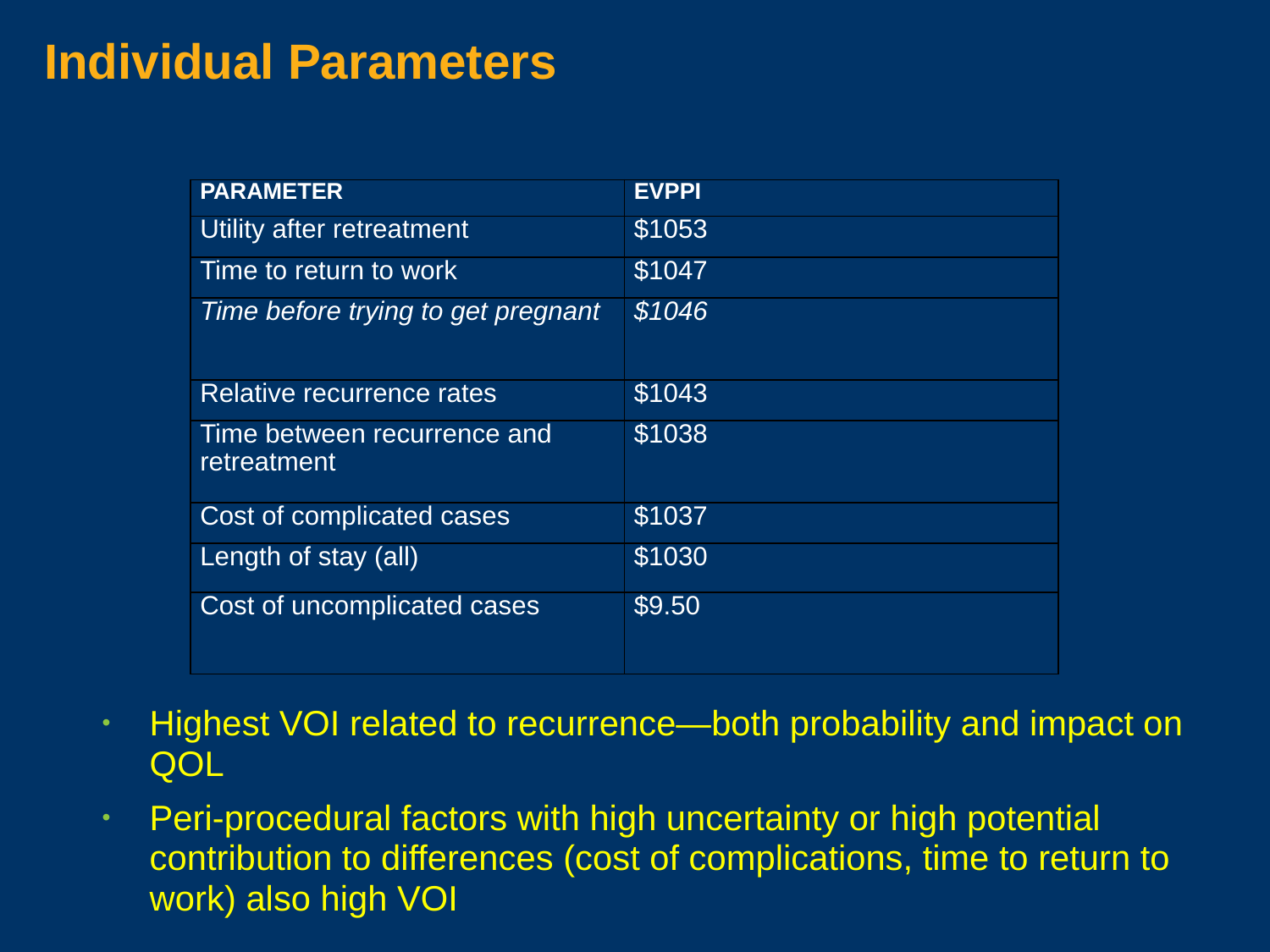

# Individual Parameters
| PARAMETER | EVPPI |
| --- | --- |
| Utility after retreatment | $1053 |
| Time to return to work | $1047 |
| Time before trying to get pregnant | $1046 |
| Relative recurrence rates | $1043 |
| Time between recurrence and retreatment | $1038 |
| Cost of complicated cases | $1037 |
| Length of stay (all) | $1030 |
| Cost of uncomplicated cases | $9.50 |
Highest VOI related to recurrence—both probability and impact on QOL
Peri-procedural factors with high uncertainty or high potential contribution to differences (cost of complications, time to return to work) also high VOI